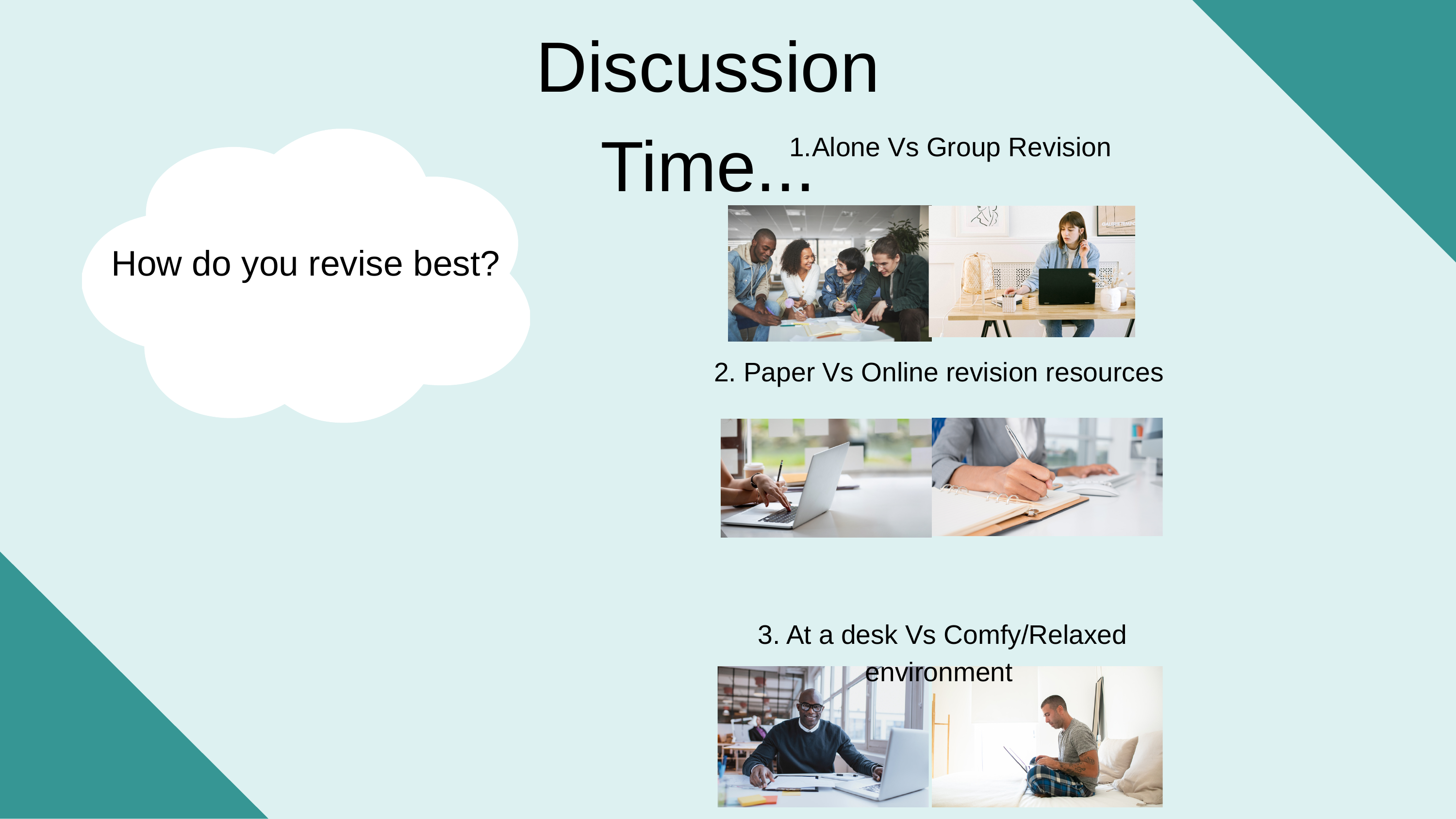

Discussion Time...
Alone Vs Group Revision

2. Paper Vs Online revision resources

3. At a desk Vs Comfy/Relaxed environment

How do you revise best?